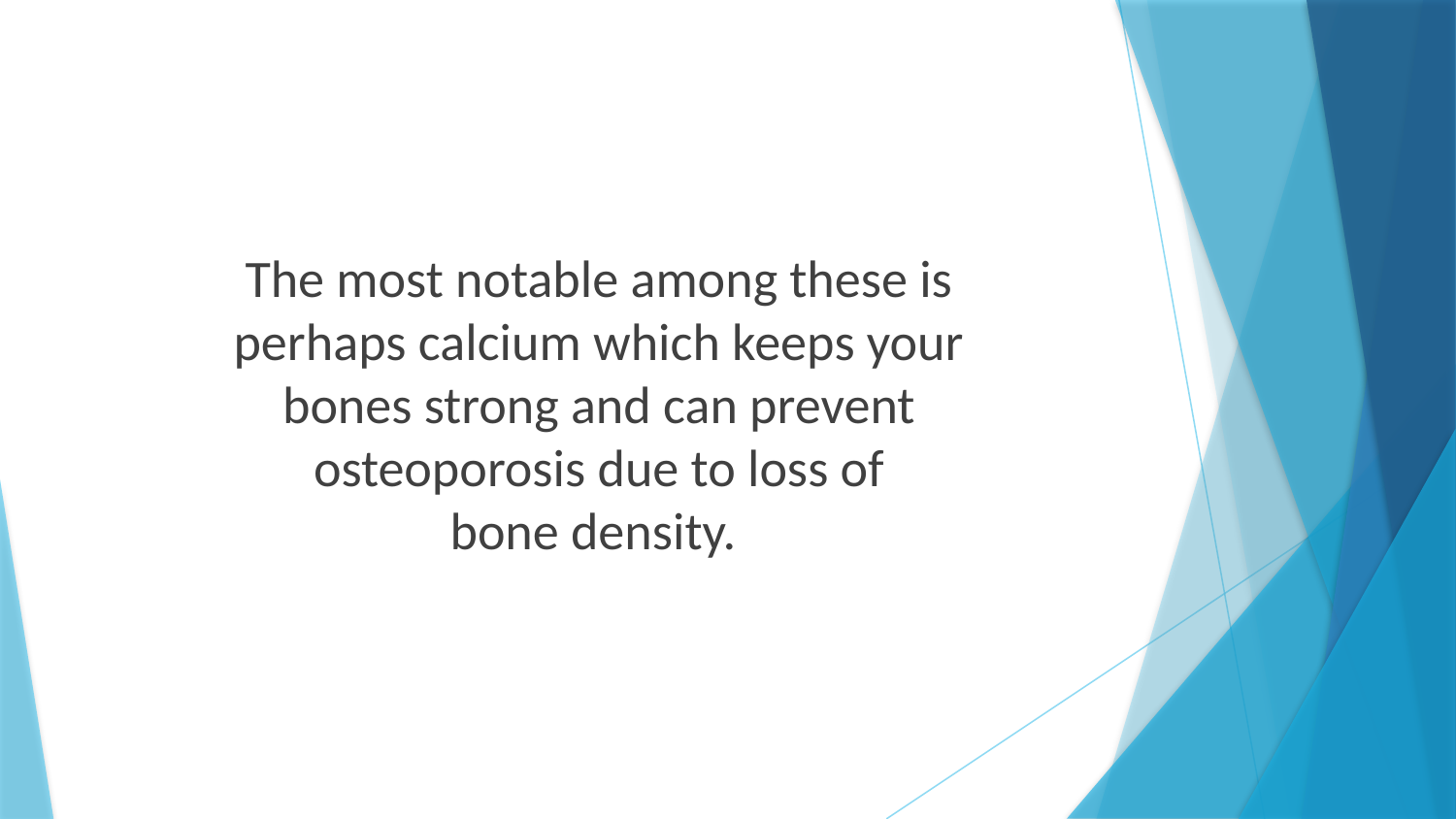

The most notable among these is
perhaps calcium which keeps your
bones strong and can prevent
osteoporosis due to loss of
bone density.